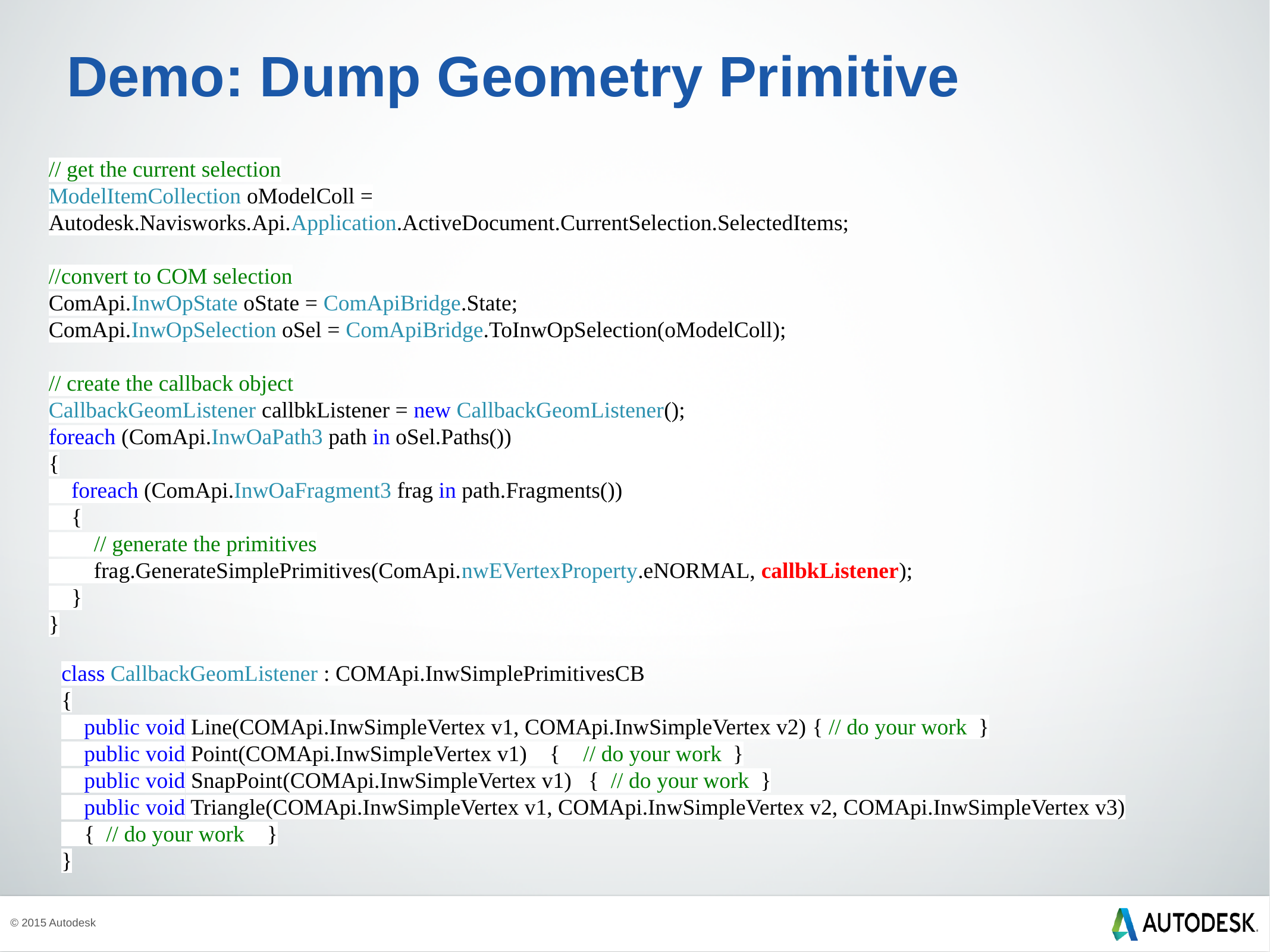

# Demo: Dump Geometry Primitive
// get the current selection
ModelItemCollection oModelColl = Autodesk.Navisworks.Api.Application.ActiveDocument.CurrentSelection.SelectedItems;

//convert to COM selection
ComApi.InwOpState oState = ComApiBridge.State;
ComApi.InwOpSelection oSel = ComApiBridge.ToInwOpSelection(oModelColl);

// create the callback object
CallbackGeomListener callbkListener = new CallbackGeomListener();
foreach (ComApi.InwOaPath3 path in oSel.Paths())
{
    foreach (ComApi.InwOaFragment3 frag in path.Fragments())
    {
        // generate the primitives
        frag.GenerateSimplePrimitives(ComApi.nwEVertexProperty.eNORMAL, callbkListener);
    }
}
class CallbackGeomListener : COMApi.InwSimplePrimitivesCB
{
    public void Line(COMApi.InwSimpleVertex v1, COMApi.InwSimpleVertex v2) { // do your work  }
    public void Point(COMApi.InwSimpleVertex v1)    {    // do your work  }
    public void SnapPoint(COMApi.InwSimpleVertex v1)   {  // do your work  }
    public void Triangle(COMApi.InwSimpleVertex v1, COMApi.InwSimpleVertex v2, COMApi.InwSimpleVertex v3)
    {  // do your work    }
}